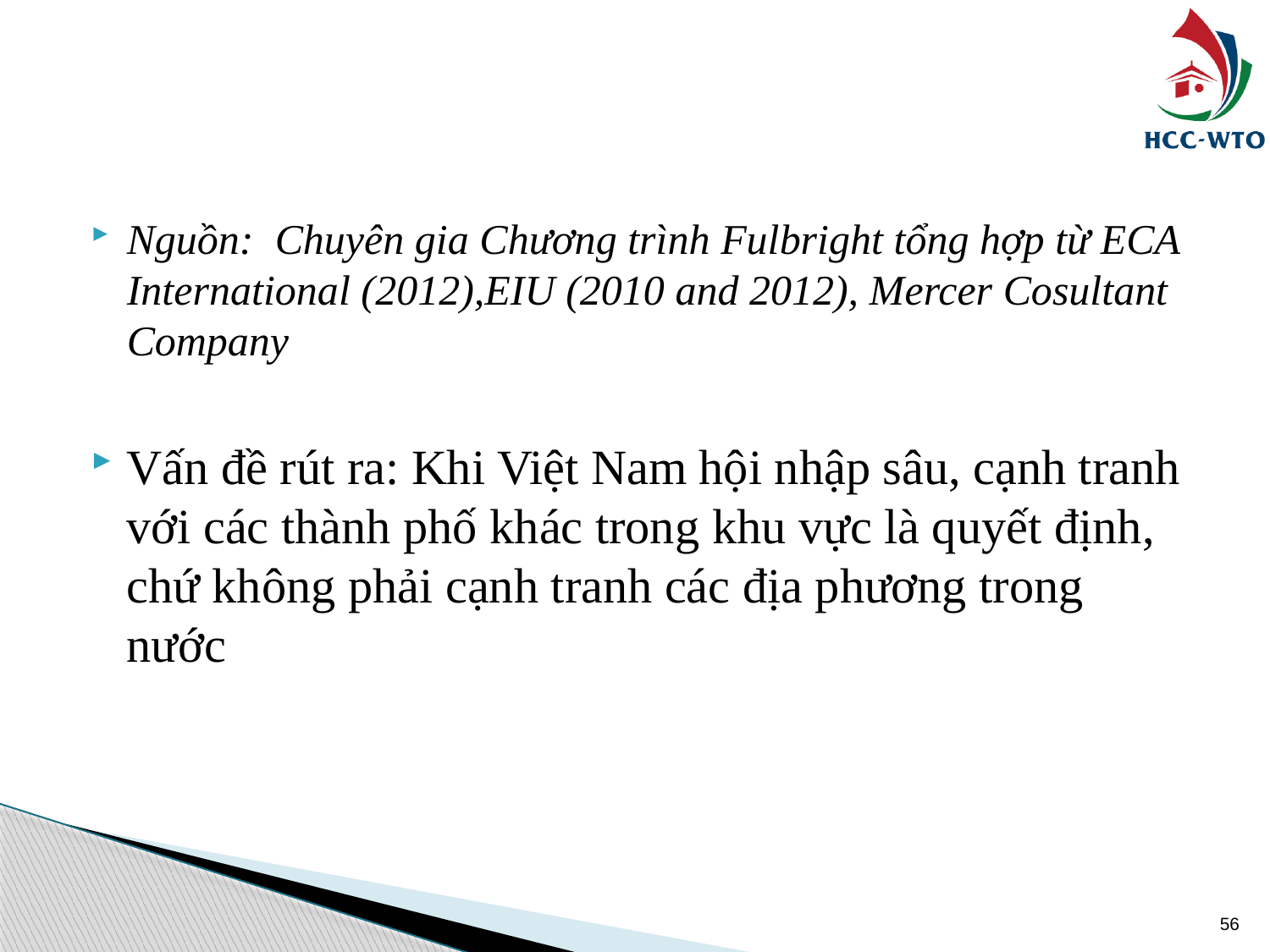

#
Nguồn:  Chuyên gia Chương trình Fulbright tổng hợp từ ECA International (2012),EIU (2010 and 2012), Mercer Cosultant Company

Vấn đề rút ra: Khi Việt Nam hội nhập sâu, cạnh tranh với các thành phố khác trong khu vực là quyết định, chứ không phải cạnh tranh các địa phương trong nước
56